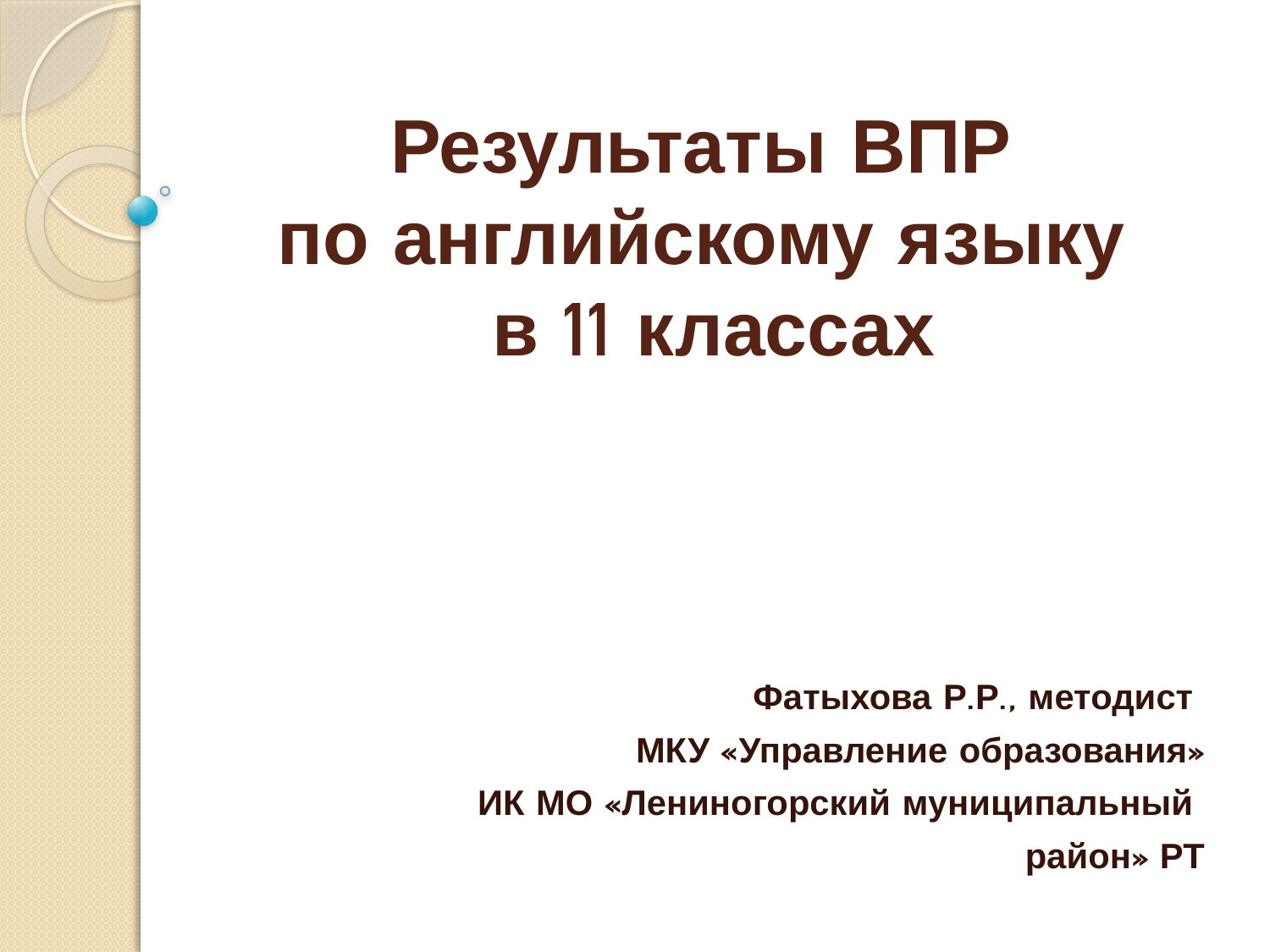

# Результаты ВПР по английскому языку в 11 классах
Фатыхова Р.Р., методист
МКУ «Управление образования»
 ИК МО «Лениногорский муниципальный
район» РТ